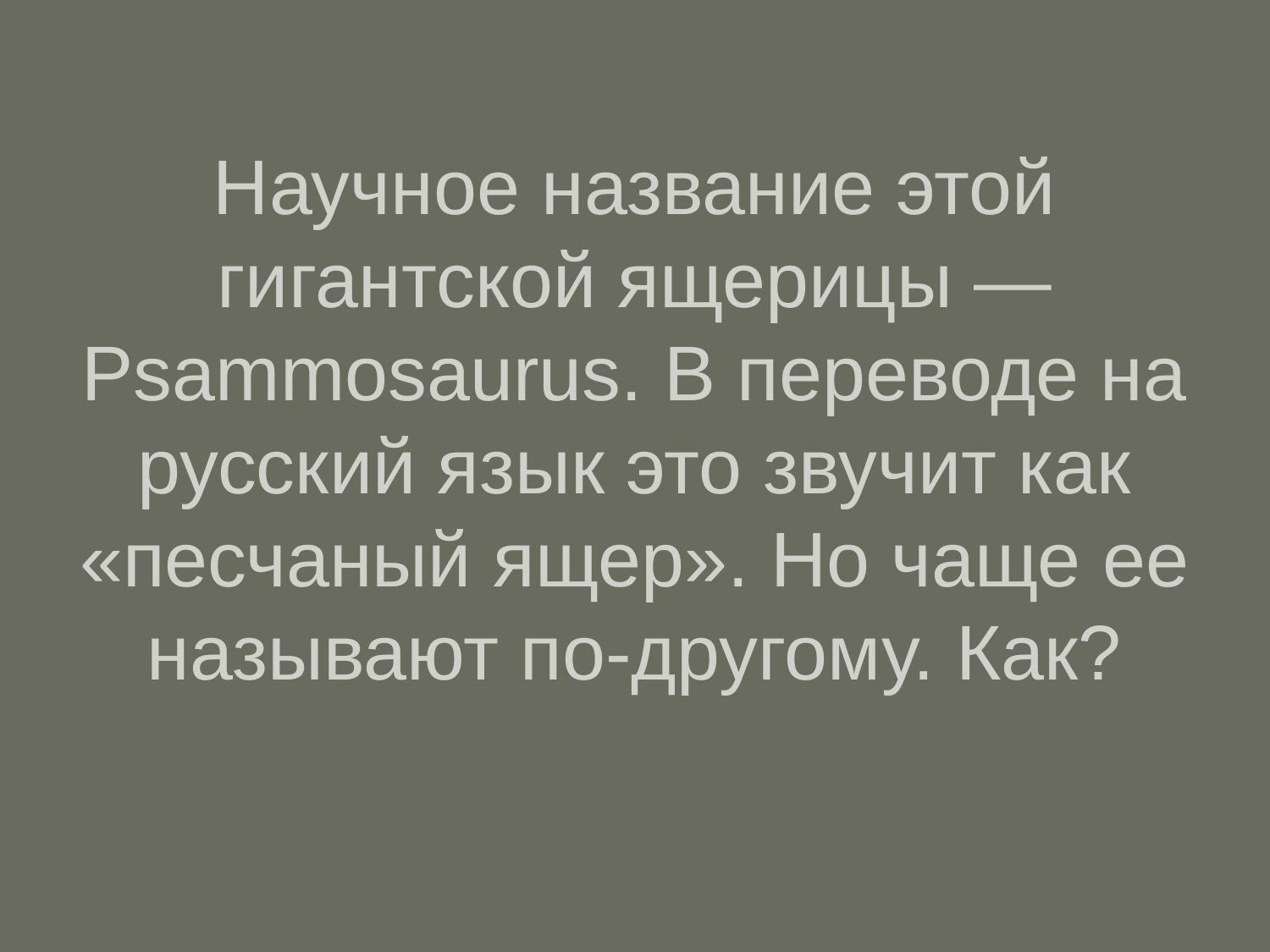

# Научное название этой гигантской ящерицы — Psammosaurus. В переводе на русский язык это звучит как «песчаный ящер». Но чаще ее называют по-другому. Как?